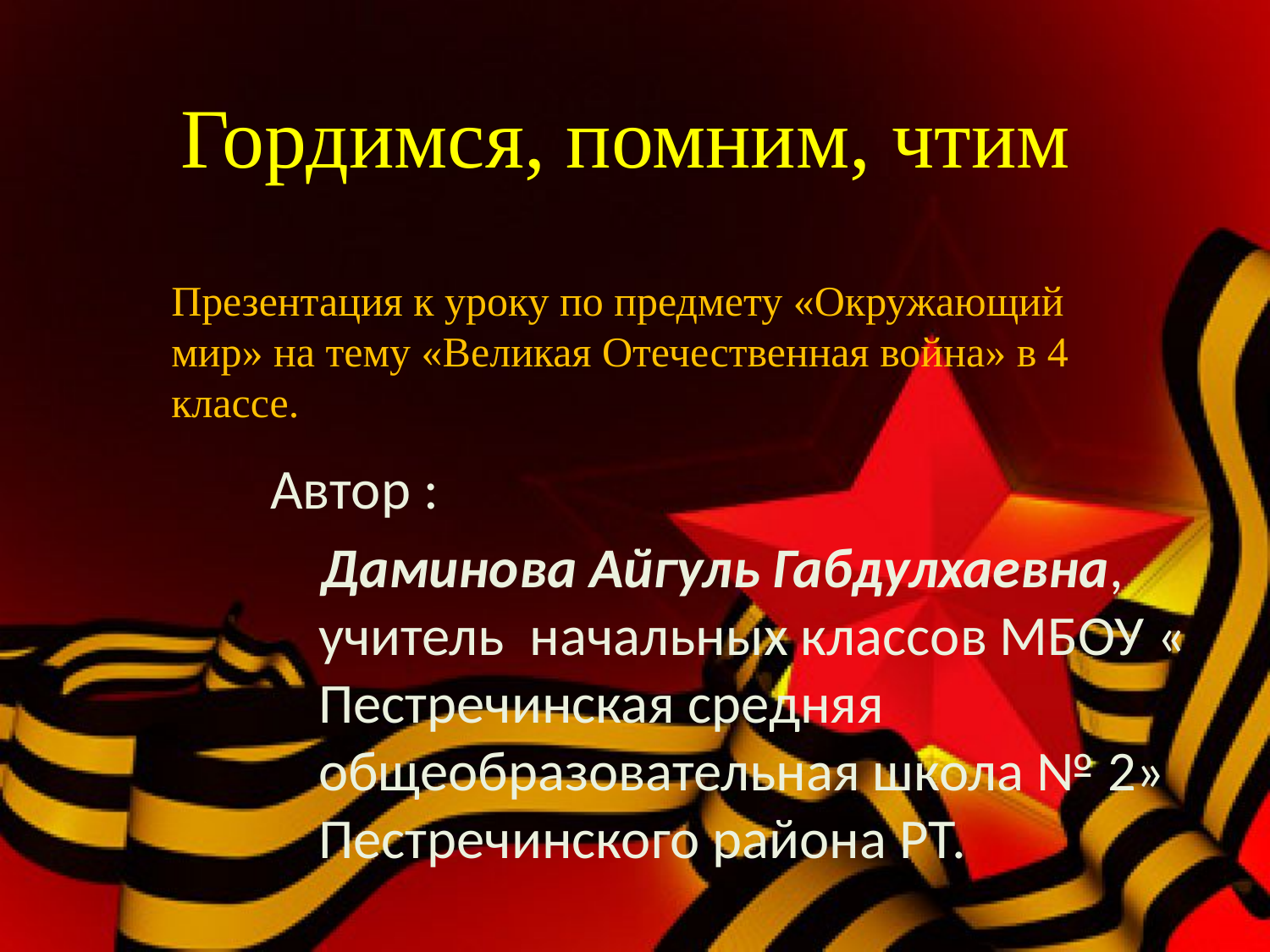

# Гордимся, помним, чтим
Презентация к уроку по предмету «Окружающий мир» на тему «Великая Отечественная война» в 4 классе.

Автор :
    Даминова Айгуль Габдулхаевна, учитель  начальных классов МБОУ « Пестречинская средняя общеобразовательная школа № 2» Пестречинского района РТ.